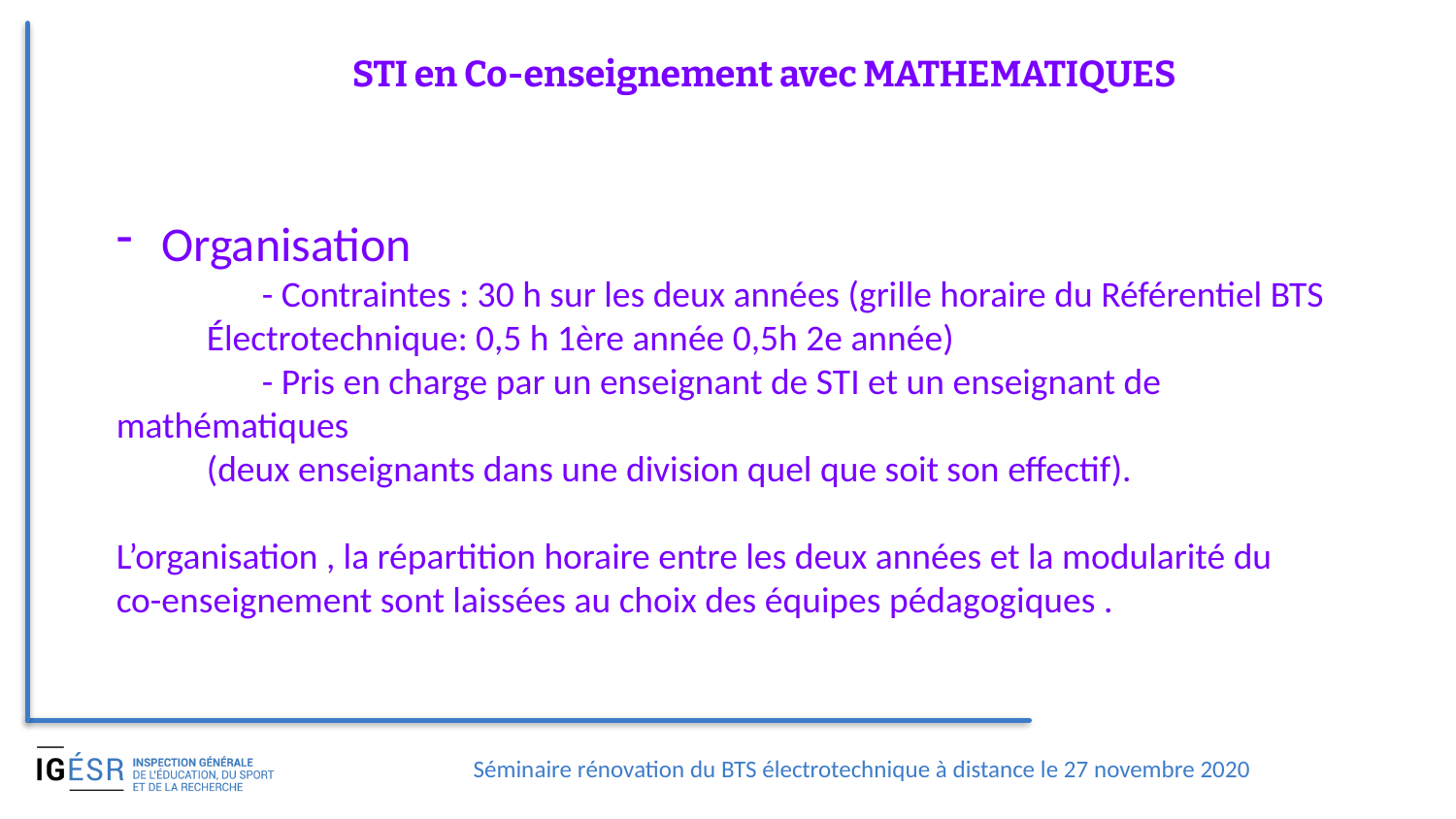

STI en Co-enseignement avec MATHEMATIQUES
Organisation
	- Contraintes : 30 h sur les deux années (grille horaire du Référentiel BTS
           Électrotechnique: 0,5 h 1ère année 0,5h 2e année)
	- Pris en charge par un enseignant de STI et un enseignant de mathématiques
           (deux enseignants dans une division quel que soit son effectif).

L’organisation , la répartition horaire entre les deux années et la modularité du
co-enseignement sont laissées au choix des équipes pédagogiques .